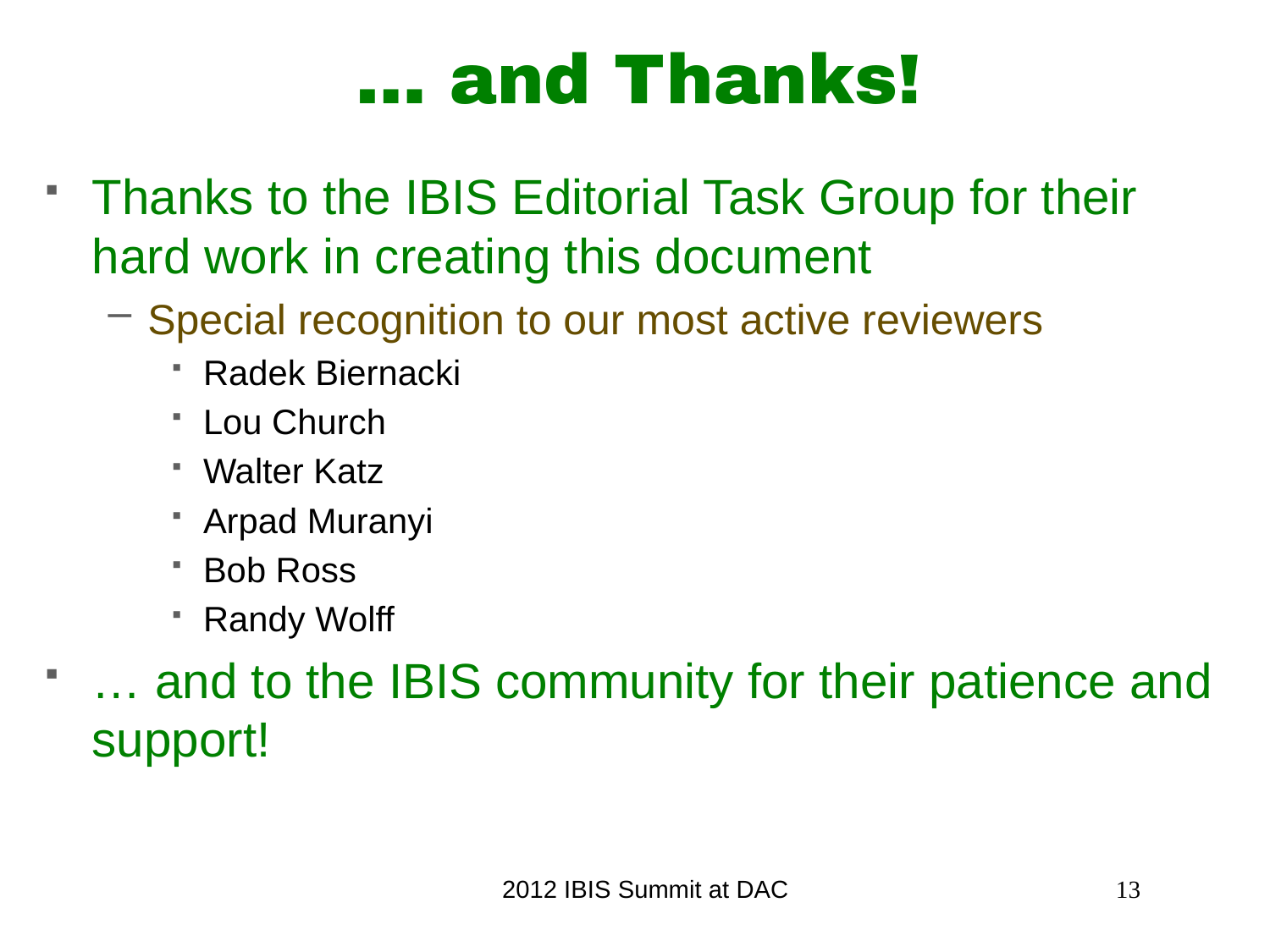

# … and Thanks!
Thanks to the IBIS Editorial Task Group for their hard work in creating this document
Special recognition to our most active reviewers
Radek Biernacki
Lou Church
Walter Katz
Arpad Muranyi
Bob Ross
Randy Wolff
… and to the IBIS community for their patience and support!

2012 IBIS Summit at DAC

13